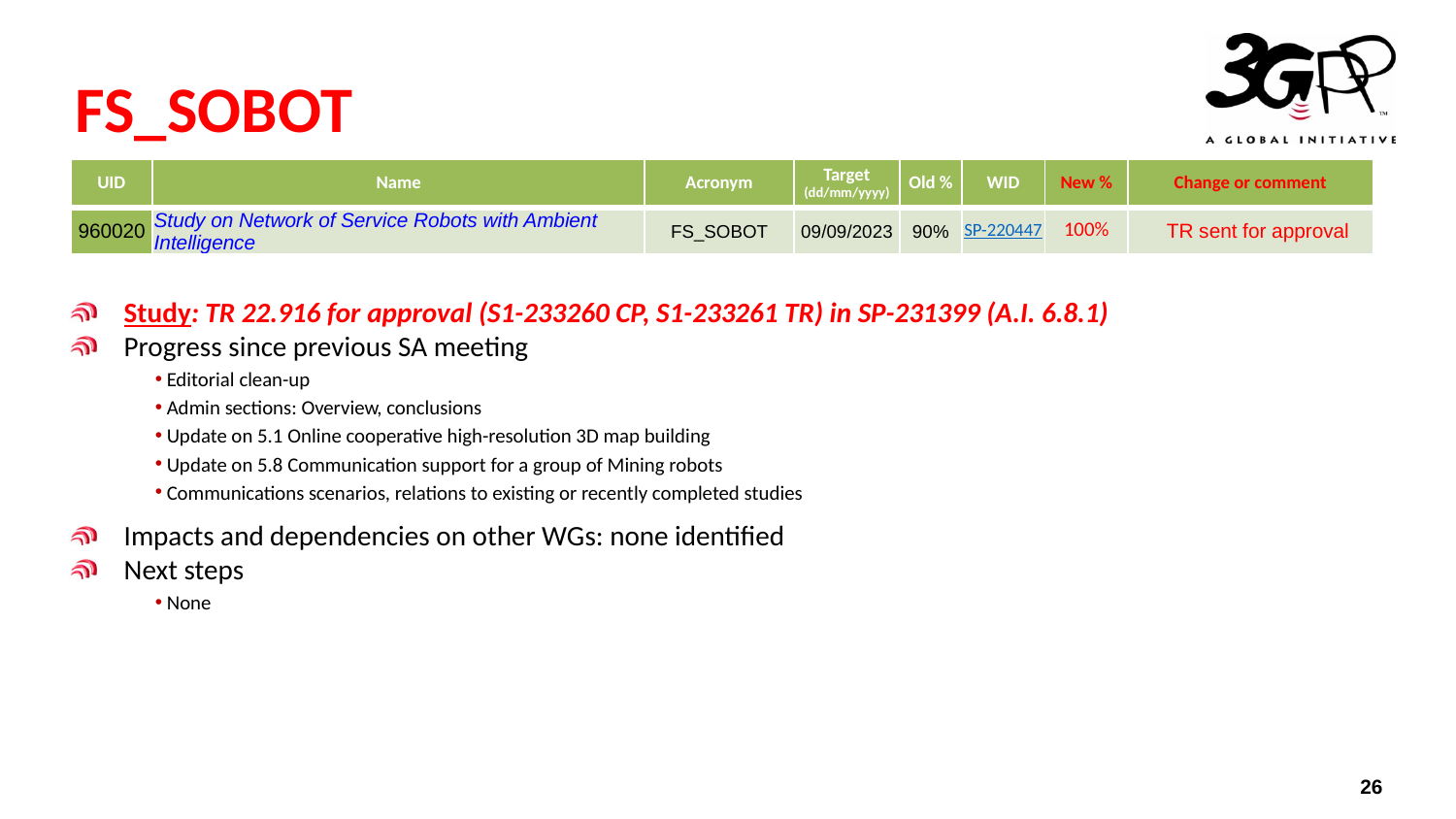

# FS_SOBOT
| UID | Name | Acronym | Target (dd/mm/yyyy) | Old % | WID | New % | Change or comment |
| --- | --- | --- | --- | --- | --- | --- | --- |
| 960020 | Study on Network of Service Robots with Ambient Intelligence | FS\_SOBOT | 09/09/2023 | 90% | SP-220447 | 100% | TR sent for approval |
Study: TR 22.916 for approval (S1-233260 CP, S1-233261 TR) in SP-231399 (A.I. 6.8.1)
Progress since previous SA meeting
 Editorial clean-up
 Admin sections: Overview, conclusions
 Update on 5.1 Online cooperative high-resolution 3D map building
 Update on 5.8 Communication support for a group of Mining robots
 Communications scenarios, relations to existing or recently completed studies

Impacts and dependencies on other WGs: none identified
Next steps
 None